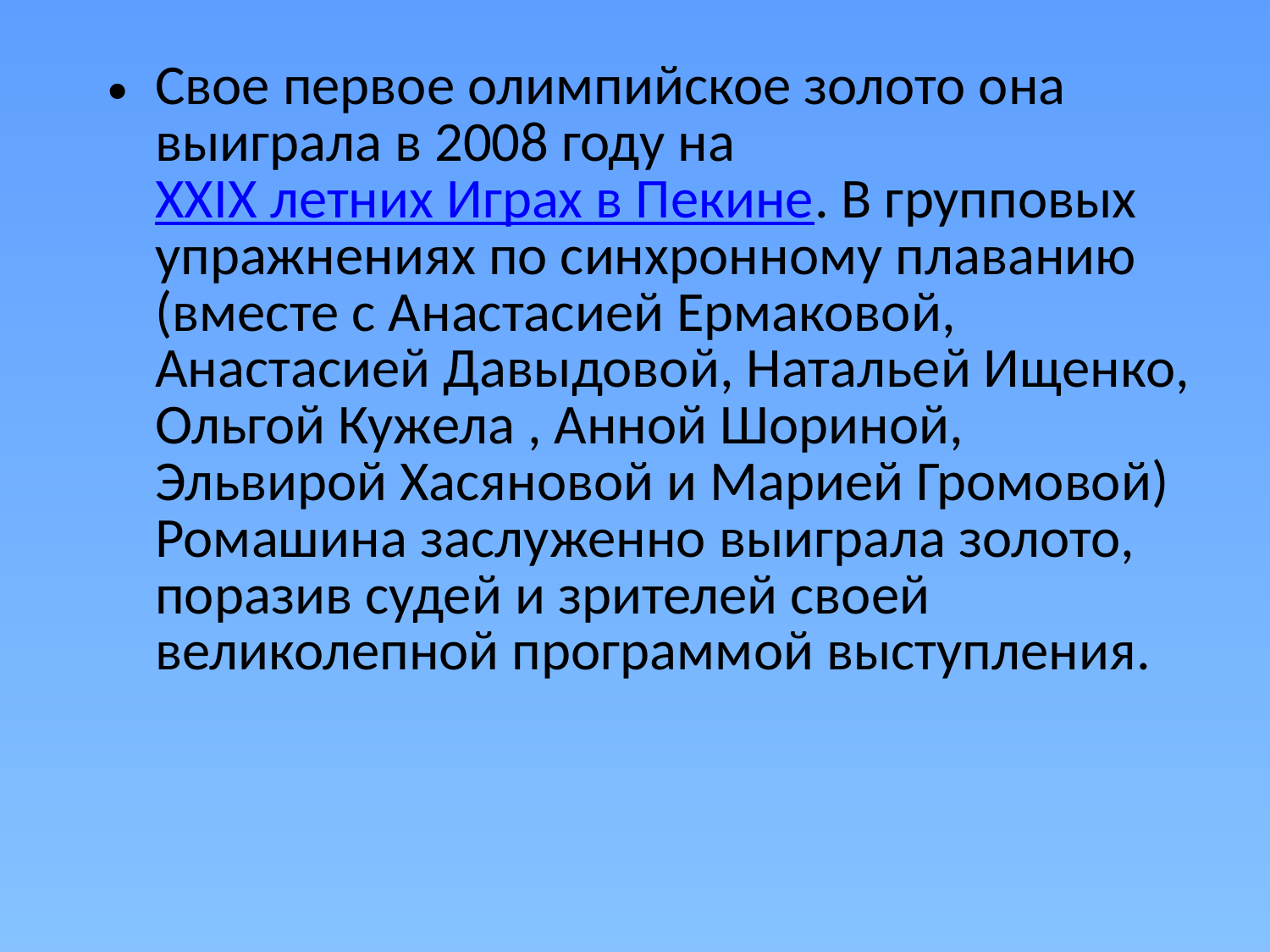

Свое первое олимпийское золото она выиграла в 2008 году на XXIX летних Играх в Пекине. В групповых упражнениях по синхронному плаванию (вместе с Анастасией Ермаковой, Анастасией Давыдовой, Натальей Ищенко, Ольгой Кужела , Анной Шориной, Эльвирой Хасяновой и Марией Громовой) Ромашина заслуженно выиграла золото, поразив судей и зрителей своей великолепной программой выступления.